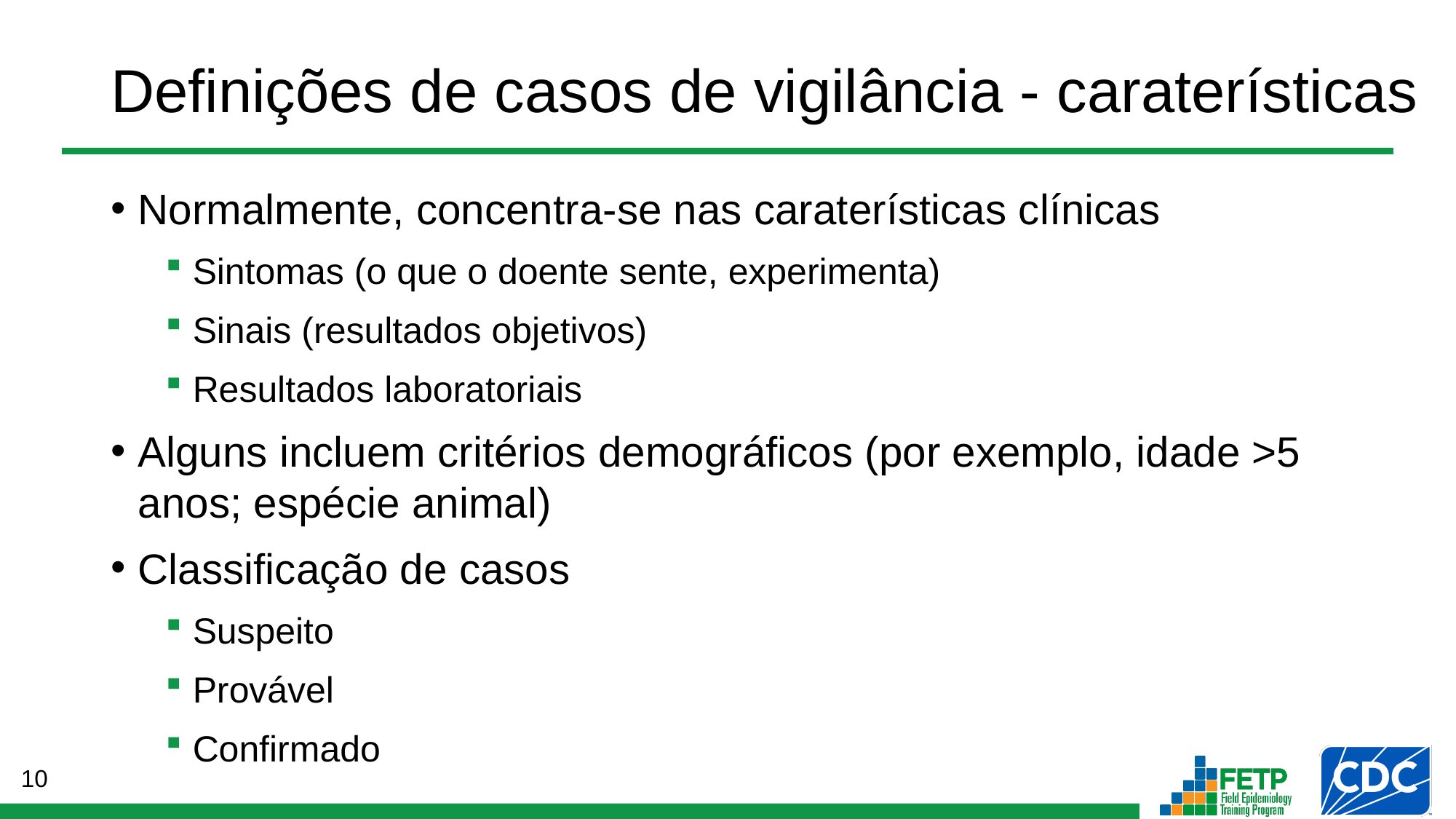

# Definições de casos de vigilância - caraterísticas
Normalmente, concentra-se nas caraterísticas clínicas
Sintomas (o que o doente sente, experimenta)
Sinais (resultados objetivos)
Resultados laboratoriais
Alguns incluem critérios demográficos (por exemplo, idade >5 anos; espécie animal)
Classificação de casos
Suspeito
Provável
Confirmado